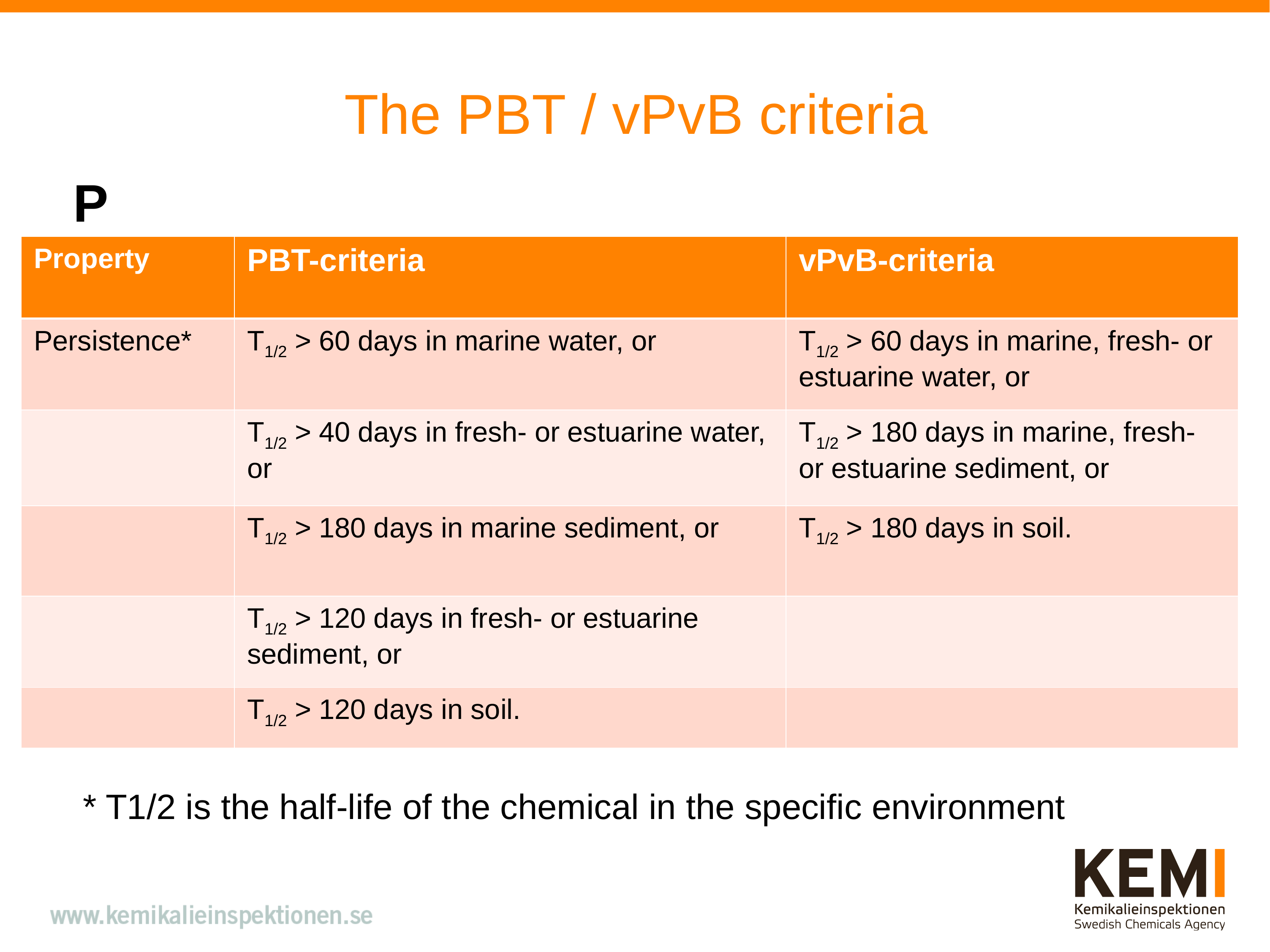

# The PBT / vPvB criteria
P
| Property | PBT-criteria | vPvB-criteria |
| --- | --- | --- |
| Persistence\* | T1/2 > 60 days in marine water, or | T1/2 > 60 days in marine, fresh- or estuarine water, or |
|  | T1/2 > 40 days in fresh- or estuarine water, or | T1/2 > 180 days in marine, fresh- or estuarine sediment, or |
|  | T1/2 > 180 days in marine sediment, or | T1/2 > 180 days in soil. |
|  | T1/2 > 120 days in fresh- or estuarine sediment, or |  |
|  | T1/2 > 120 days in soil. |  |
* T1/2 is the half-life of the chemical in the specific environment